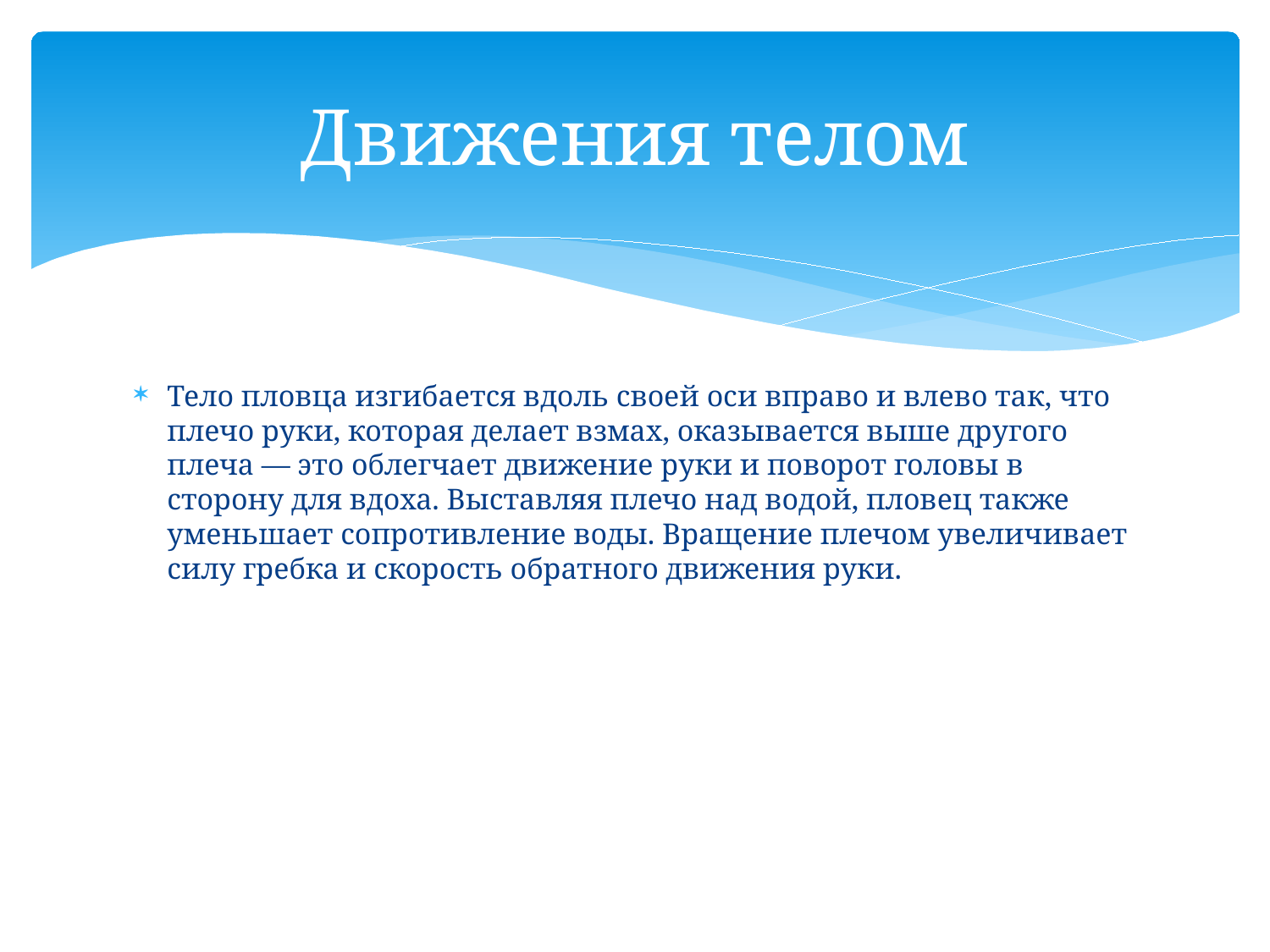

# Движения телом
Тело пловца изгибается вдоль своей оси вправо и влево так, что плечо руки, которая делает взмах, оказывается выше другого плеча — это облегчает движение руки и поворот головы в сторону для вдоха. Выставляя плечо над водой, пловец также уменьшает сопротивление воды. Вращение плечом увеличивает силу гребка и скорость обратного движения руки.